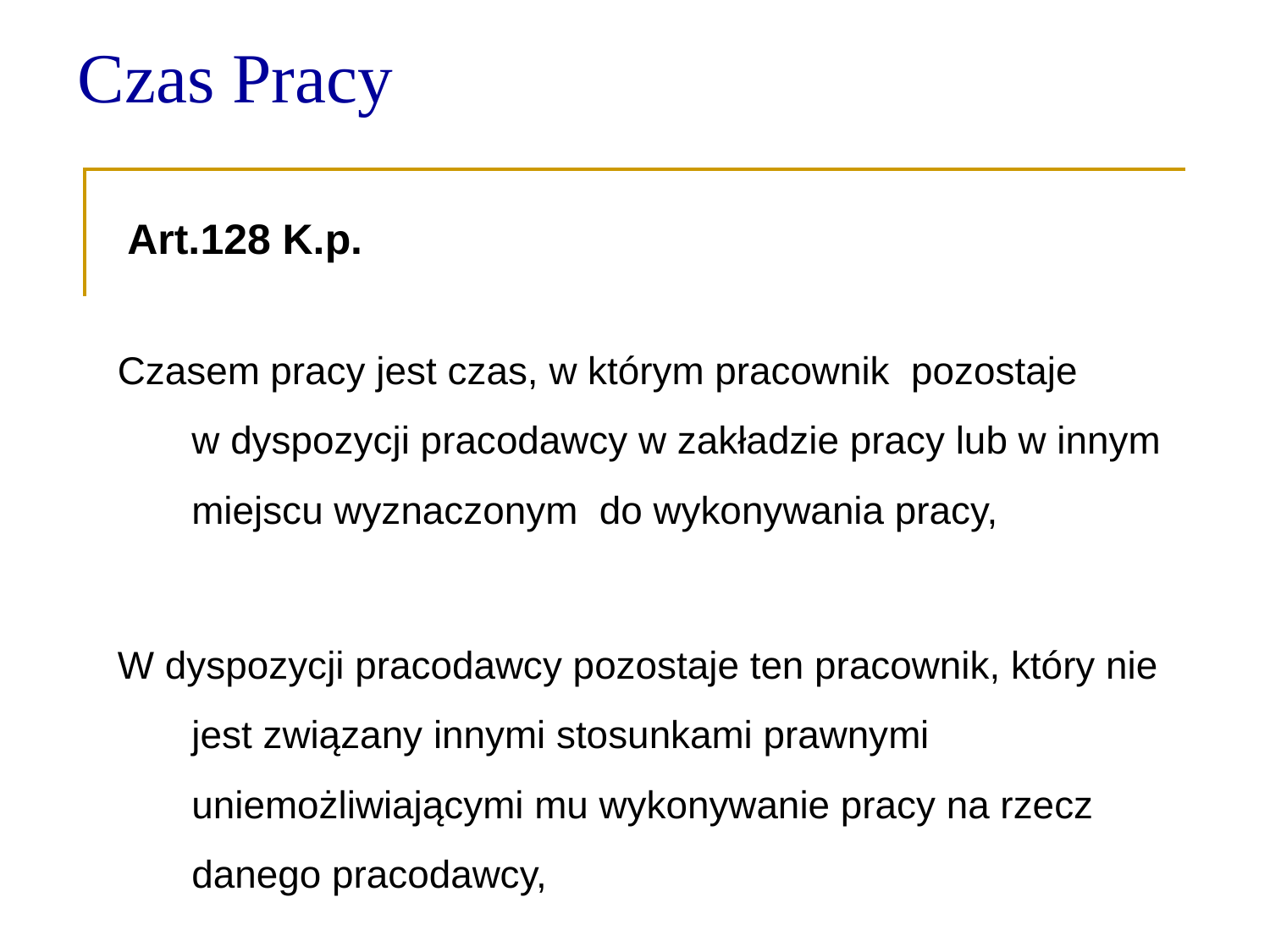

# Czas Pracy
Art.128 K.p.
Czasem pracy jest czas, w którym pracownik  pozostaje
w dyspozycji pracodawcy w zakładzie pracy lub w innym miejscu wyznaczonym  do wykonywania pracy,

W dyspozycji pracodawcy pozostaje ten pracownik, który nie jest związany innymi stosunkami prawnymi uniemożliwiającymi mu wykonywanie pracy na rzecz danego pracodawcy,